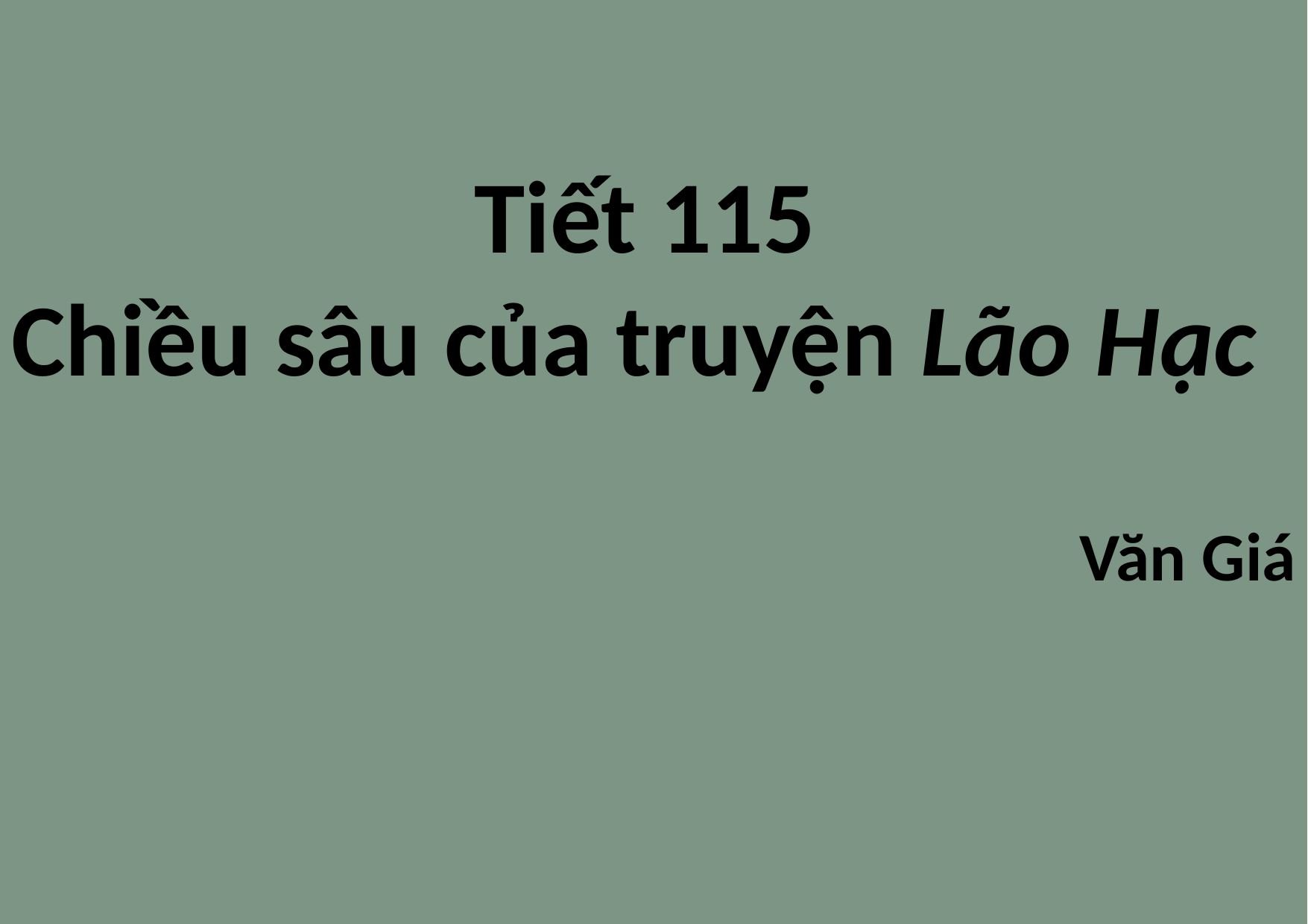

Tiết 115
Chiều sâu của truyện Lão Hạc
                                                                                                        Văn Giá